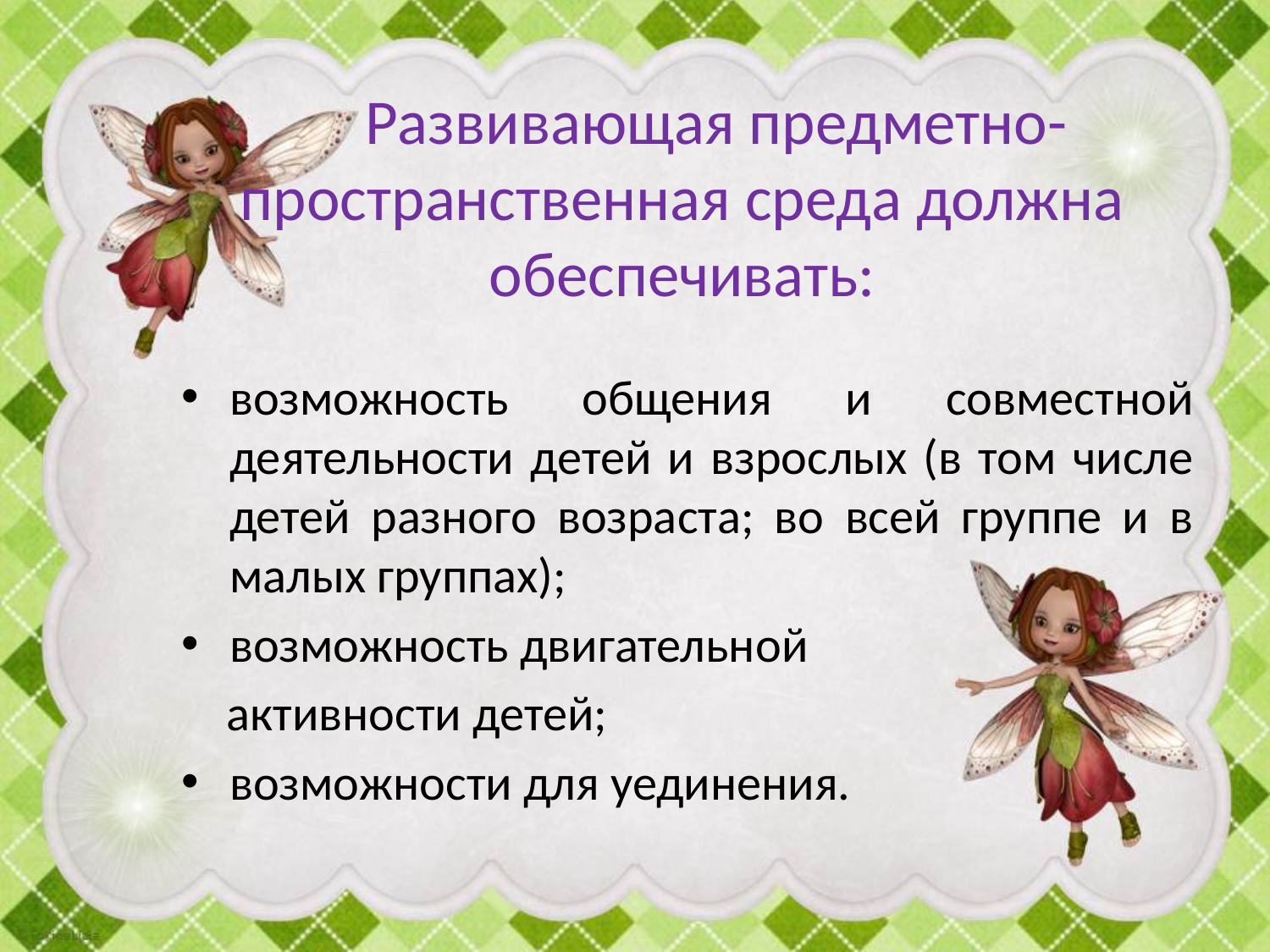

# Развивающая предметно-	пространственная среда должна обеспечивать:
возможность общения и совместной деятельности детей и взрослых (в том числе детей разного возраста; во всей группе и в малых группах);
возможность двигательной
    активности детей;
возможности для уединения.